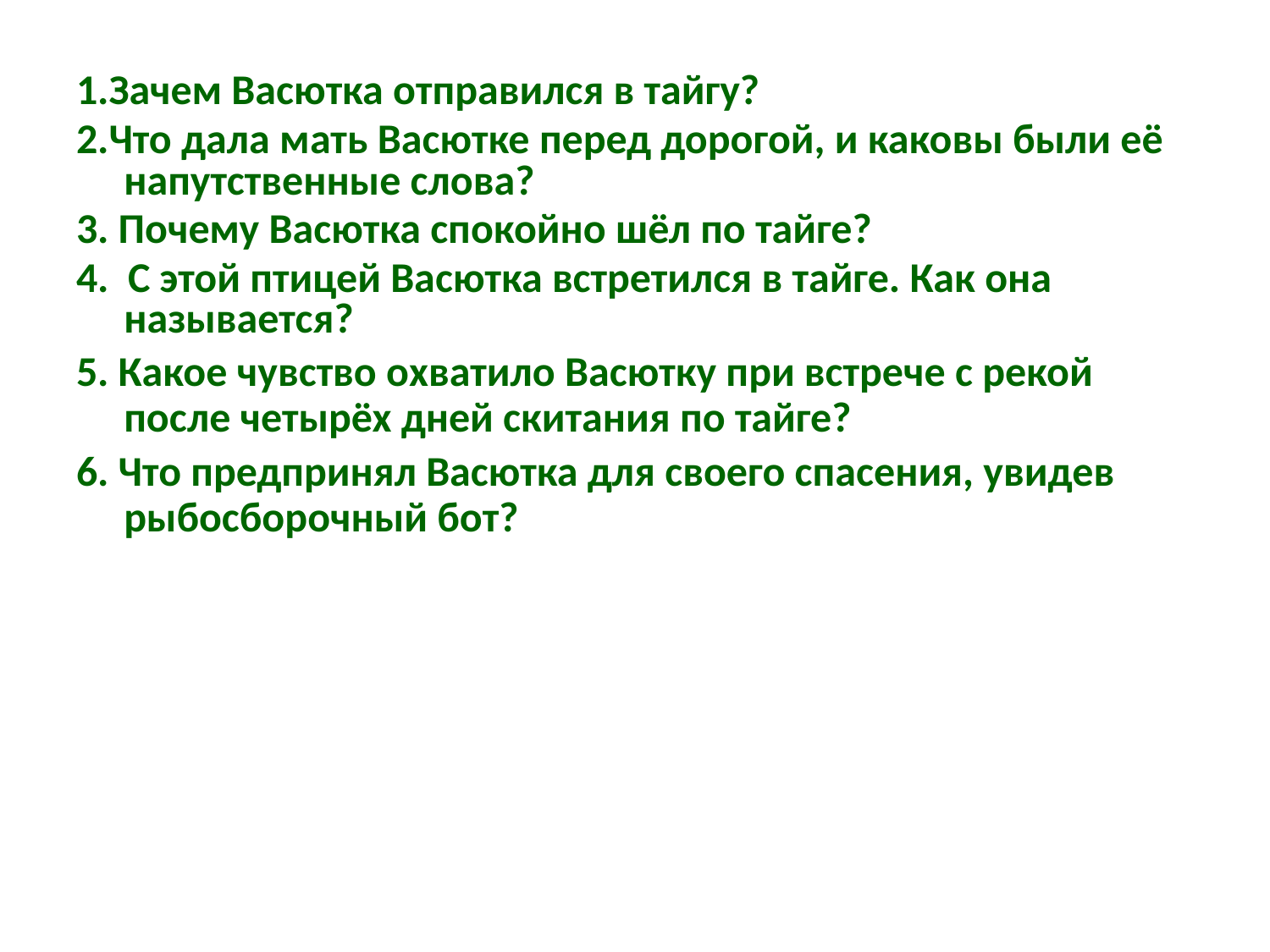

1.Зачем Васютка отправился в тайгу?
2.Что дала мать Васютке перед дорогой, и каковы были её напутственные слова?
3. Почему Васютка спокойно шёл по тайге?
4.  С этой птицей Васютка встретился в тайге. Как она называется?
5. Какое чувство охватило Васютку при встрече с рекой после четырёх дней скитания по тайге?
6. Что предпринял Васютка для своего спасения, увидев рыбосборочный бот?